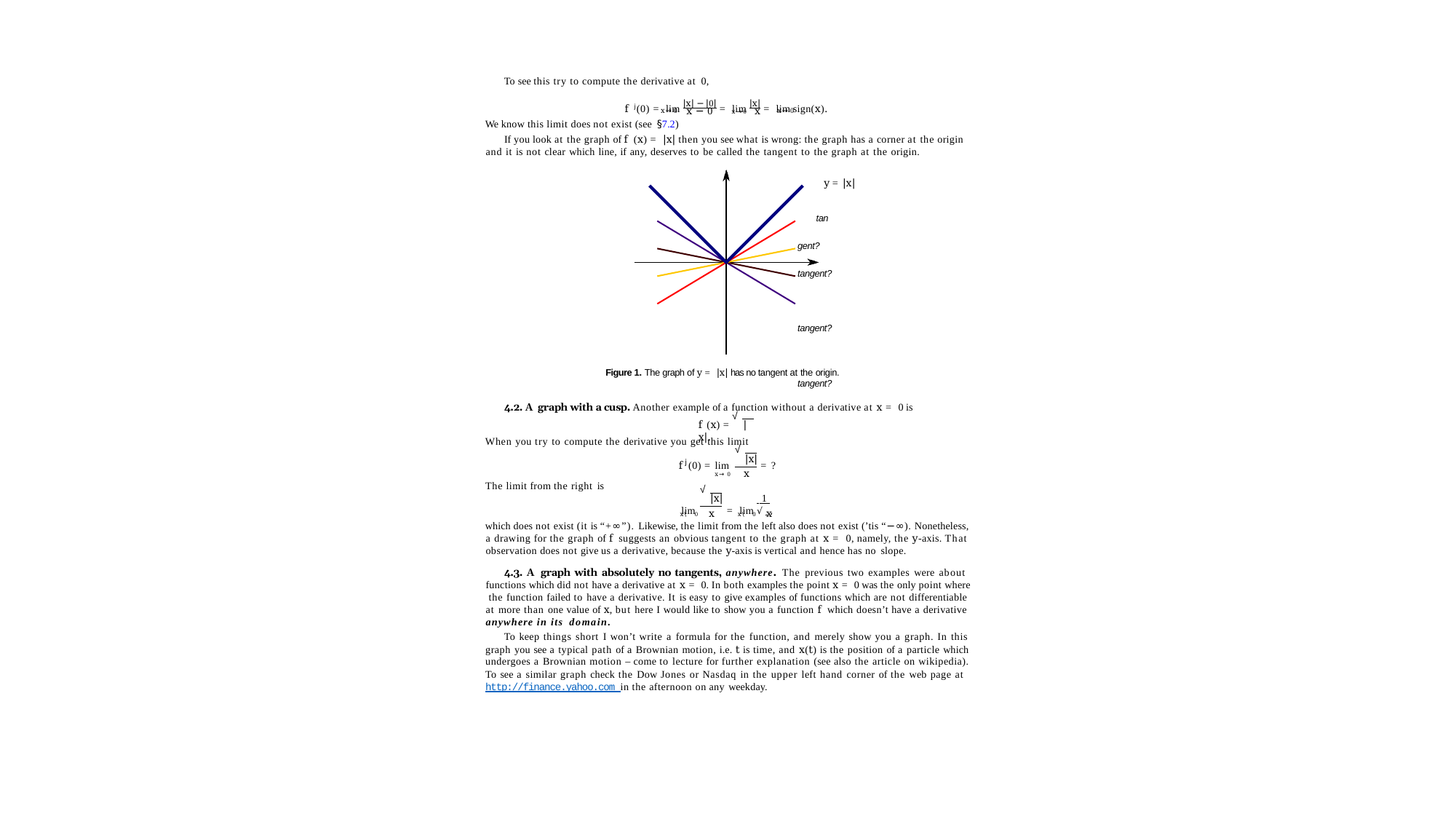

5
To see this try to compute the derivative at 0,

f j(0) = lim |x| − |0| = lim |x| = lim sign(x).
x − 0	x→0 x
x→0
x→0
We know this limit does not exist (see §7.2)
If you look at the graph of f (x) = |x| then you see what is wrong: the graph has a corner at the origin  and it is not clear which line, if any, deserves to be called the tangent to the graph at the origin.

y = |x|
tangent?  tangent?  tangent?  tangent?

Figure 1. The graph of y = |x| has no tangent at the origin.
4.2. A graph with a cusp. Another example of a function without a derivative at x = 0 is
√
f (x) =	|x|.

When you try to compute the derivative you get this limit
√
|x|

j
f (0) = lim
= ?
x→0	x

The limit from the right is
√
|x|
  1

lim	= lim √ ,
x\0	x	x\0	x

which does not exist (it is “+∞”). Likewise, the limit from the left also does not exist (’tis “−∞). Nonetheless,  a drawing for the graph of f suggests an obvious tangent to the graph at x = 0, namely, the y-axis. That  observation does not give us a derivative, because the y-axis is vertical and hence has no slope.
4.3. A graph with absolutely no tangents, anywhere. The previous two examples were about  functions which did not have a derivative at x = 0. In both examples the point x = 0 was the only point where  the function failed to have a derivative. It is easy to give examples of functions which are not differentiable  at more than one value of x, but here I would like to show you a function f which doesn’t have a derivative  anywhere in its domain.
To keep things short I won’t write a formula for the function, and merely show you a graph. In this  graph you see a typical path of a Brownian motion, i.e. t is time, and x(t) is the position of a particle which  undergoes a Brownian motion – come to lecture for further explanation (see also the article on wikipedia).  To see a similar graph check the Dow Jones or Nasdaq in the upper left hand corner of the web page at  http://finance.yahoo.com in the afternoon on any weekday.